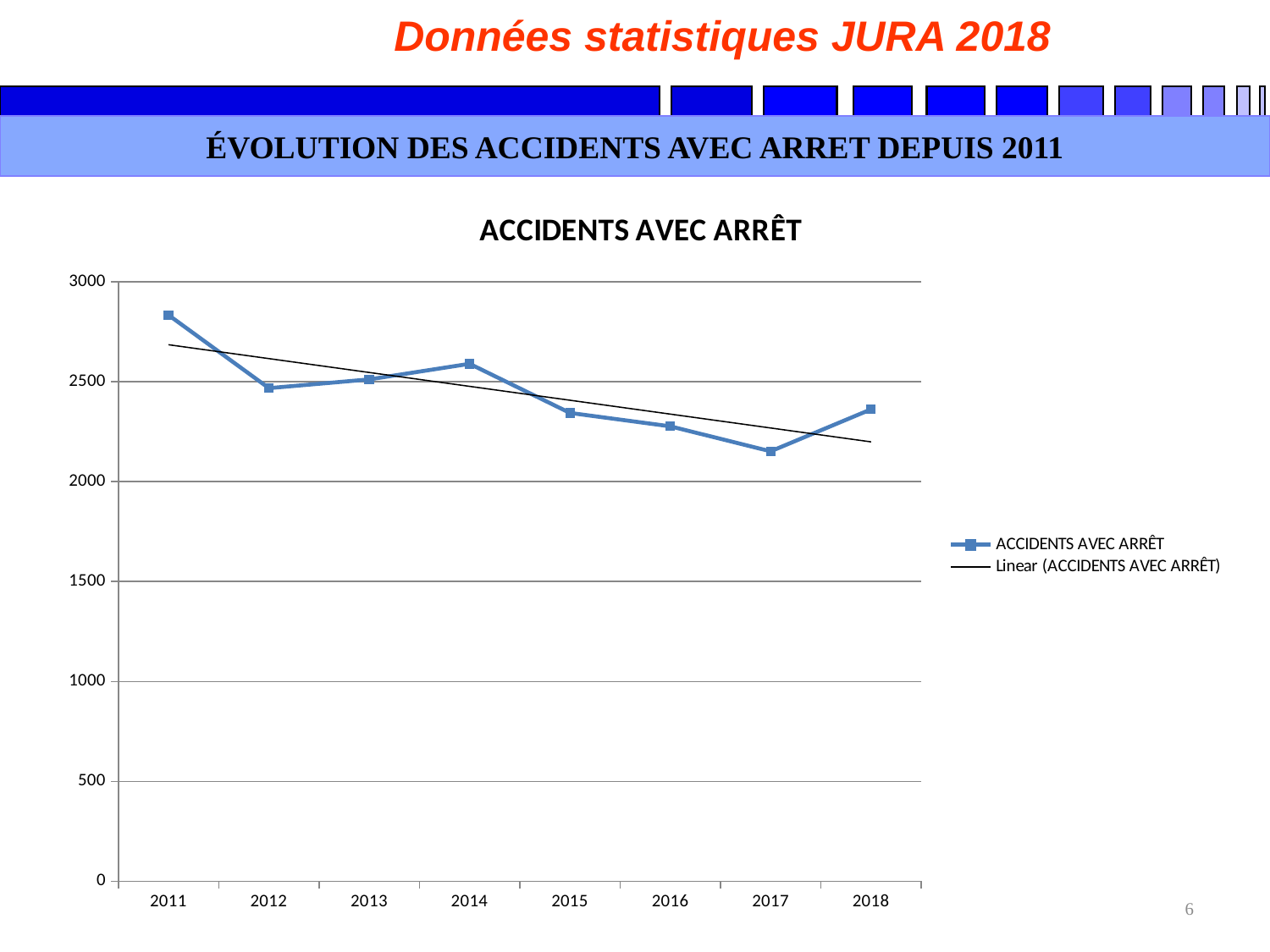

Données statistiques JURA 2018

ÉVOLUTION DES ACCIDENTS AVEC ARRET DEPUIS 2011

### Chart:

| Category | ACCIDENTS AVEC ARRÊT |
|---|---|
| 2011 | 2834.0 |
| 2012 | 2468.0 |
| 2013 | 2512.0 |
| 2014 | 2590.0 |
| 2015 | 2344.0 |
| 2016 | 2277.0 |
| 2017 | 2152.0 |
| 2018 | 2362.0 |
6